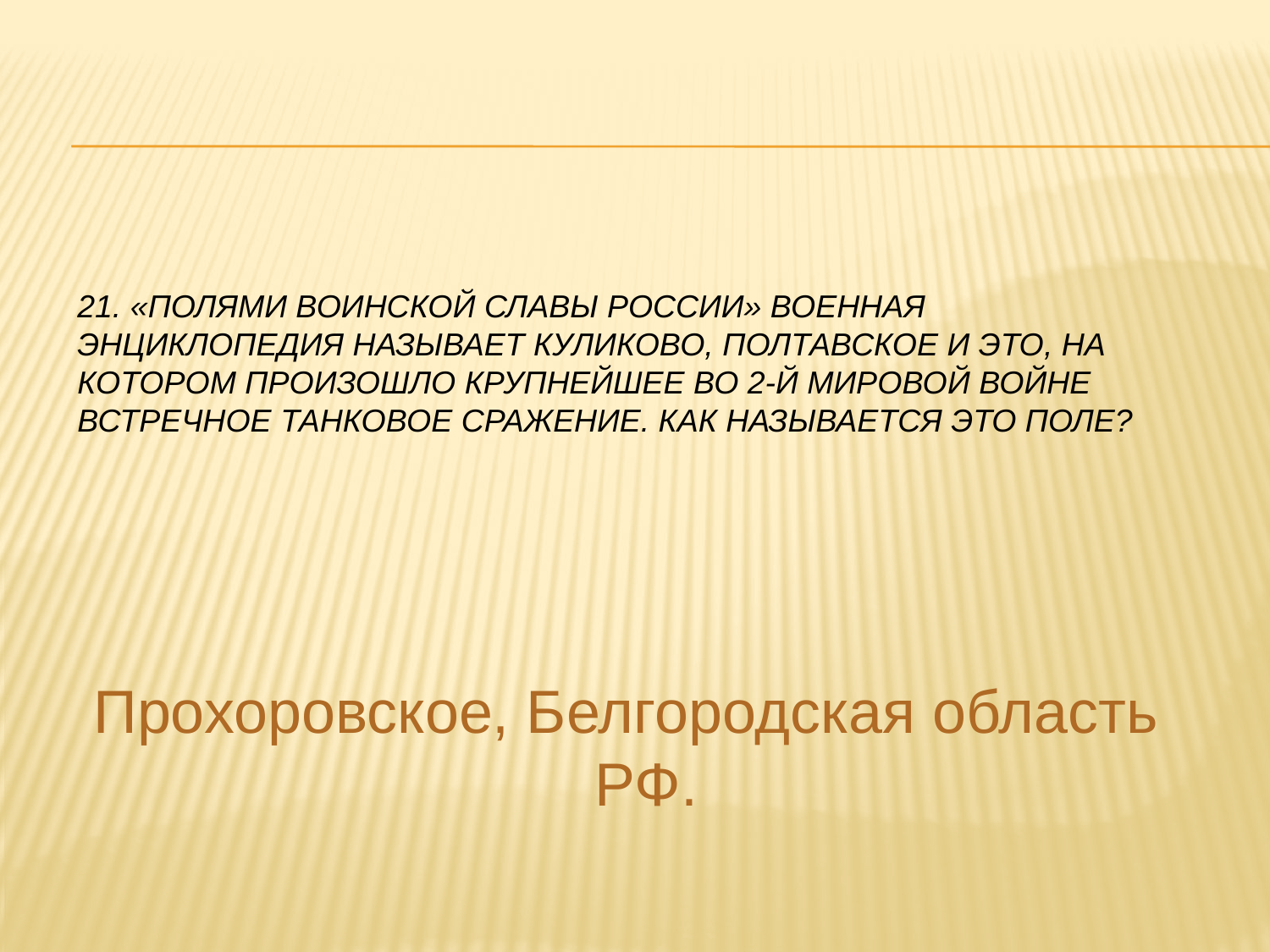

# 21. «Полями воинской славы России» Военная энциклопедия называет Куликово, Полтавское и это, на котором произошло крупнейшее во 2-й мировой войне встречное танковое сражение. Как называется это поле?
Прохоровское, Белгородская область РФ.